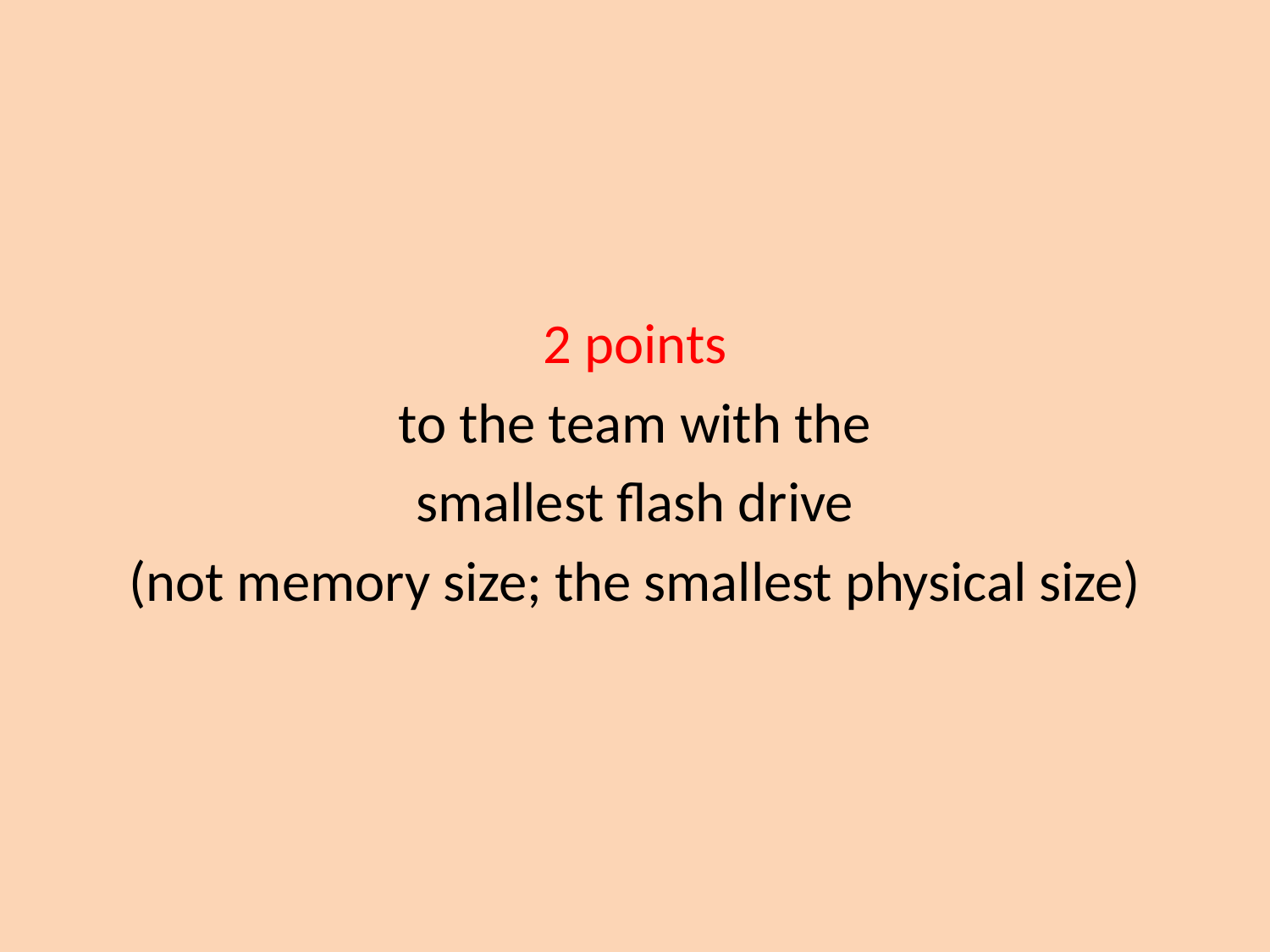

2 points
 to the team with the
smallest flash drive
(not memory size; the smallest physical size)